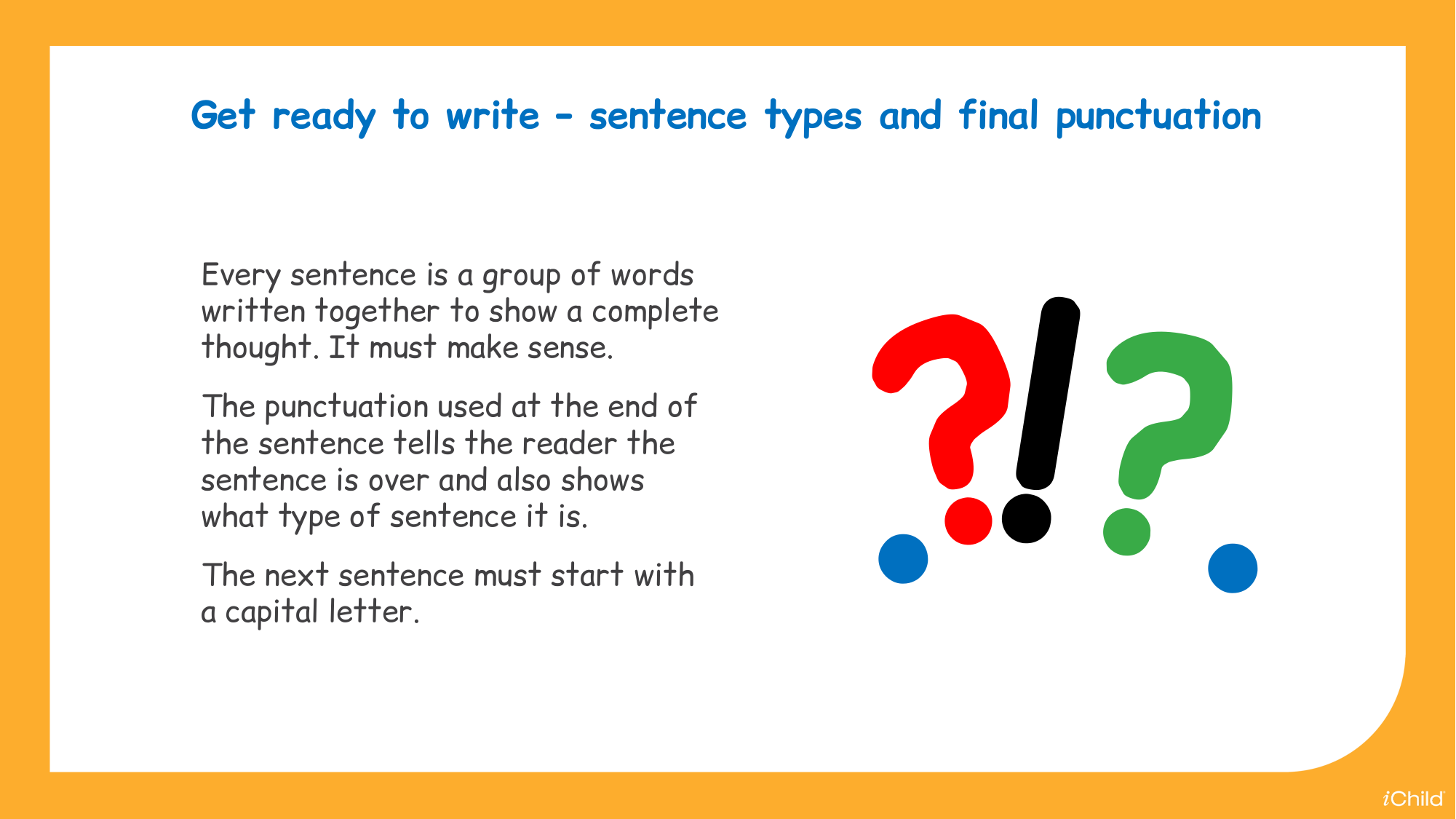

Get ready to write – sentence types and final punctuation
?
!
?
.
.
Every sentence is a group of words written together to show a complete thought. It must make sense.
The punctuation used at the end of the sentence tells the reader the sentence is over and also shows what type of sentence it is.
The next sentence must start with
a capital letter.